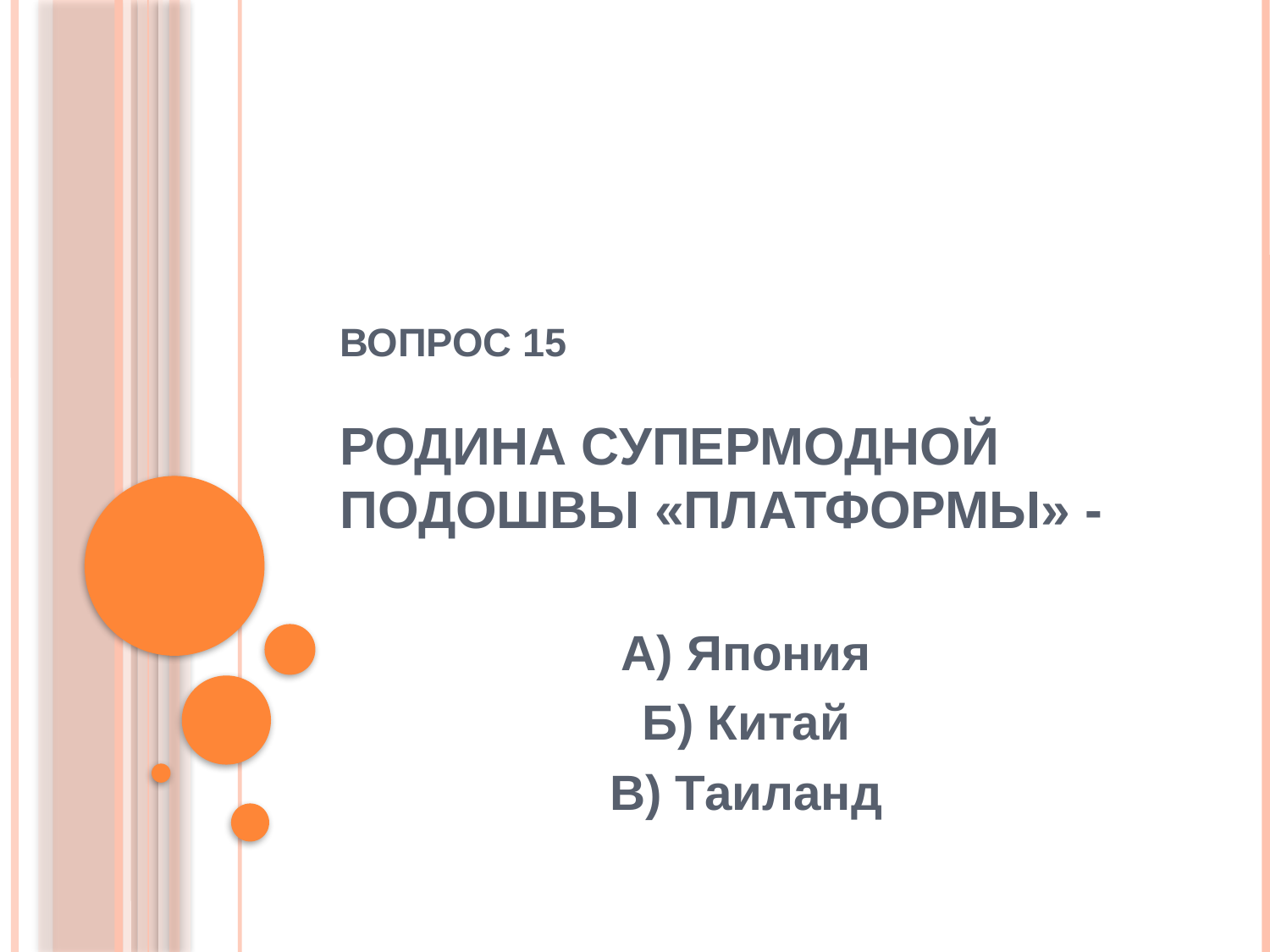

# Вопрос 15 Родина супермодной подошвы «платформы» -
А) Япония
Б) Китай
В) Таиланд